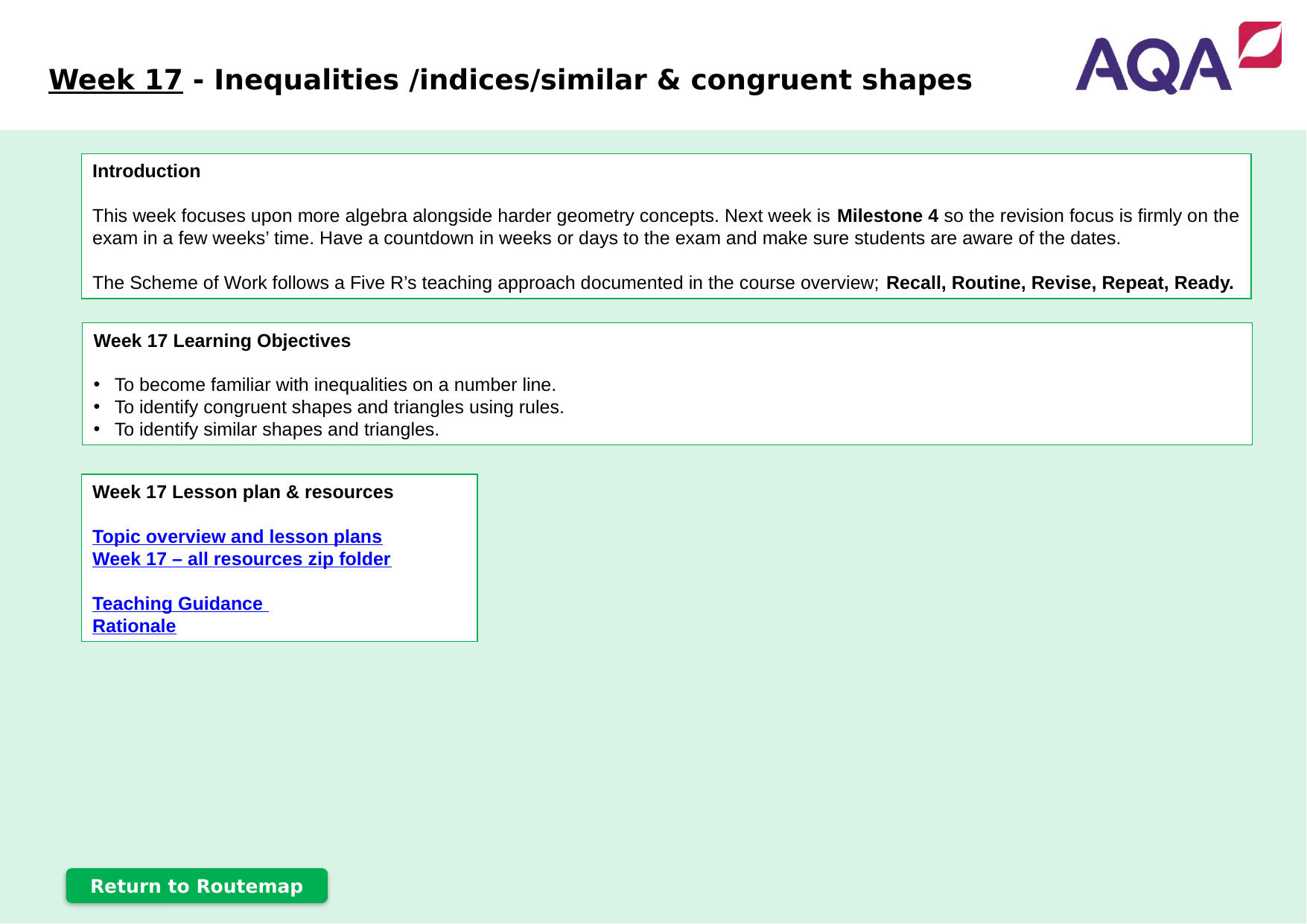

Week 17 - Inequalities /indices/similar & congruent shapes
Introduction

This week focuses upon more algebra alongside harder geometry concepts. Next week is Milestone 4 so the revision focus is firmly on the exam in a few weeks’ time. Have a countdown in weeks or days to the exam and make sure students are aware of the dates.

The Scheme of Work follows a Five R’s teaching approach documented in the course overview; Recall, Routine, Revise, Repeat, Ready.
Week 17 Learning Objectives

To become familiar with inequalities on a number line.
To identify congruent shapes and triangles using rules.
To identify similar shapes and triangles.
Week 17 Lesson plan & resources

Topic overview and lesson plans
Week 17 – all resources zip folder

Teaching Guidance
Rationale